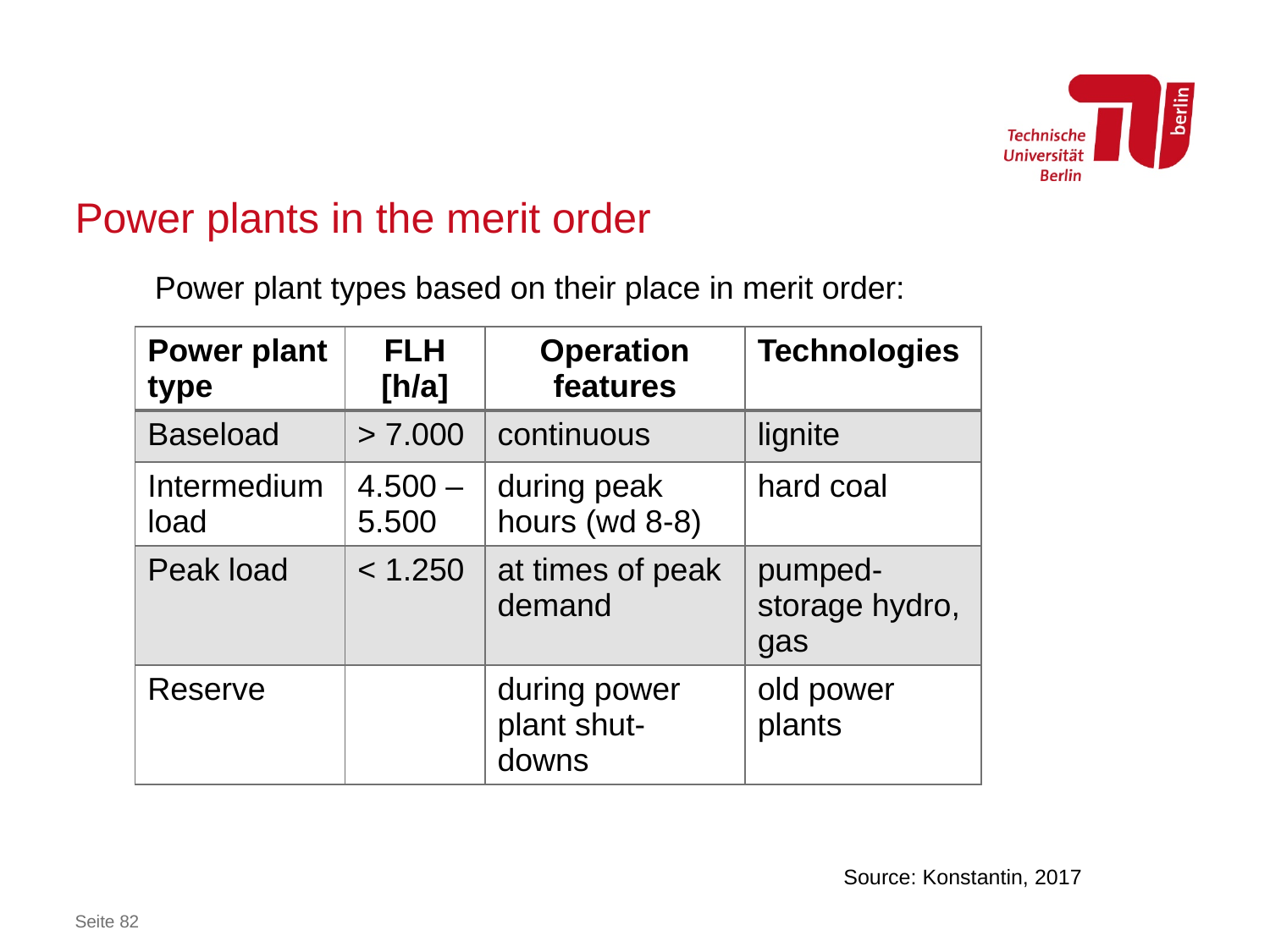

# Power plants in the merit order
Power plant types based on their place in merit order:

| Power plant type | FLH [h/a] | Operation features | Technologies |
| --- | --- | --- | --- |
| Baseload | > 7.000 | continuous | lignite |
| Intermedium load | 4.500 – 5.500 | during peak hours (wd 8-8) | hard coal |
| Peak load | < 1.250 | at times of peak demand | pumped-storage hydro, gas |
| Reserve |  | during power plant shut-downs | old power plants |
Source: Konstantin, 2017
Seite 82